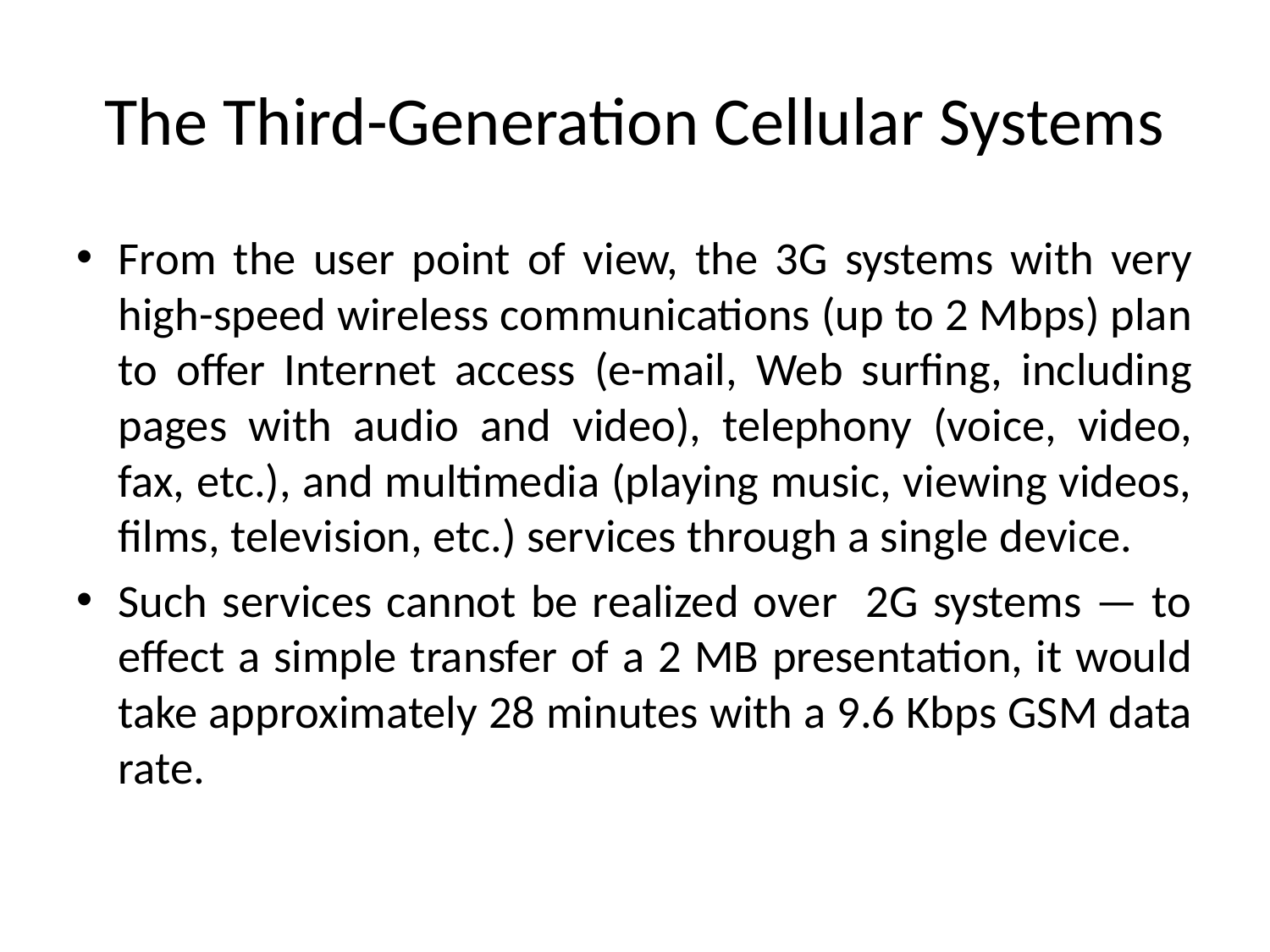

# The Third-Generation Cellular Systems
From the user point of view, the 3G systems with very high-speed wireless communications (up to 2 Mbps) plan to offer Internet access (e-mail, Web surfing, including pages with audio and video), telephony (voice, video, fax, etc.), and multimedia (playing music, viewing videos, films, television, etc.) services through a single device.
Such services cannot be realized over  2G systems — to effect a simple transfer of a 2 MB presentation, it would take approximately 28 minutes with a 9.6 Kbps GSM data rate.